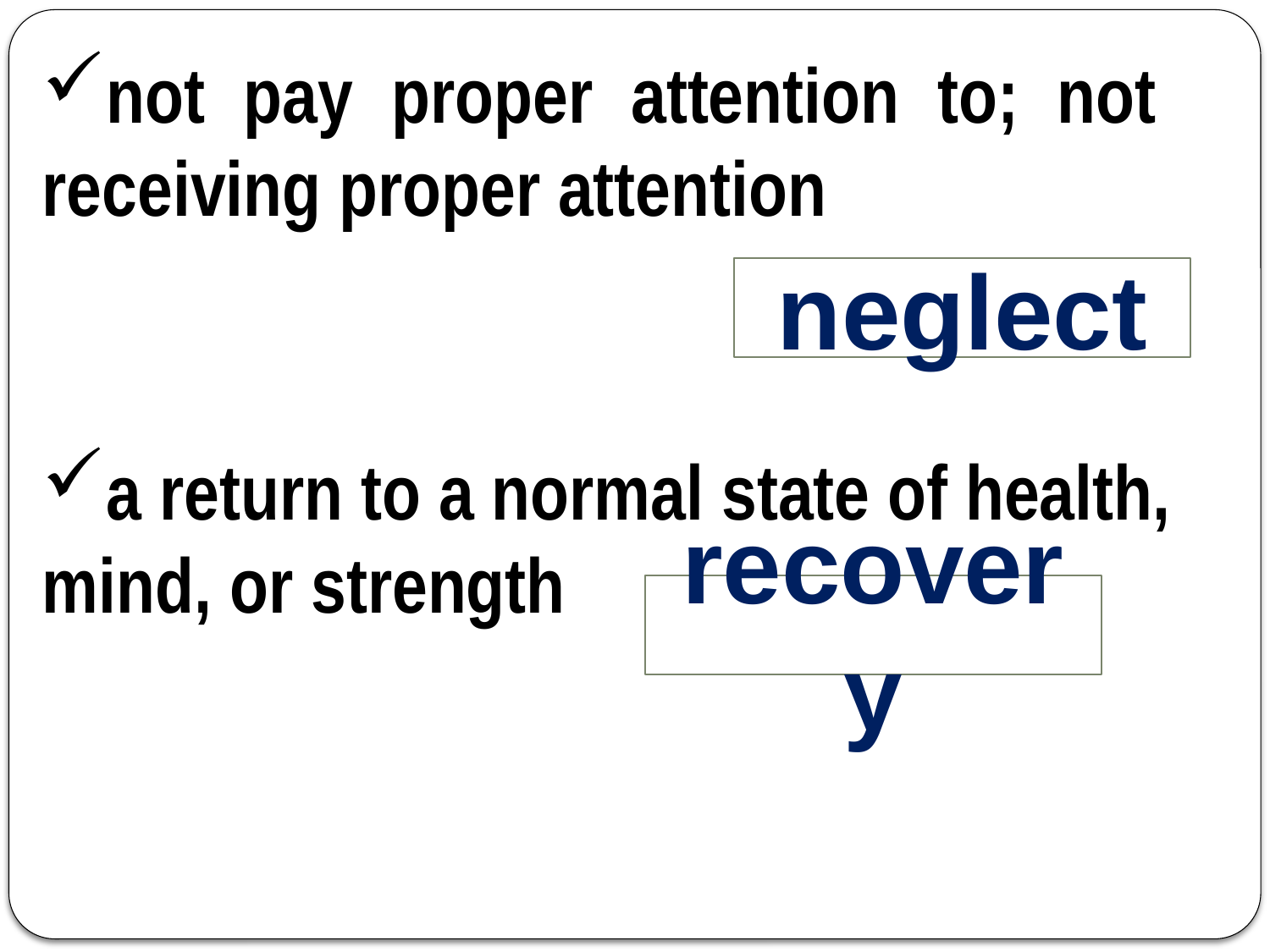

not pay proper attention to; not receiving proper attention
neglect
a return to a normal state of health, mind, or strength
recovery